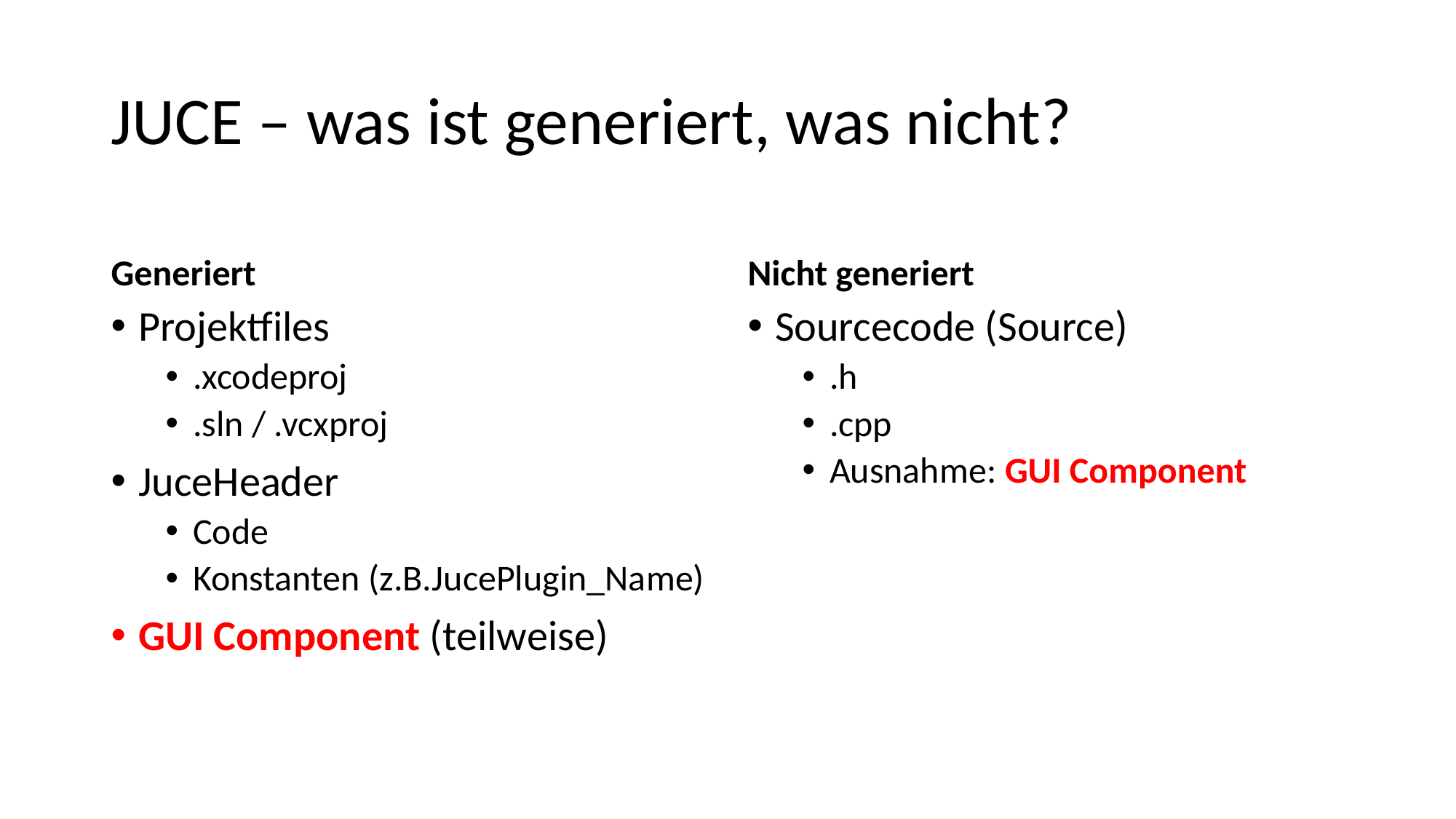

# JUCE – was ist generiert, was nicht?
Generiert
Nicht generiert
Projektfiles
.xcodeproj
.sln / .vcxproj
JuceHeader
Code
Konstanten (z.B.JucePlugin_Name)
GUI Component (teilweise)

Sourcecode (Source)
.h
.cpp
Ausnahme: GUI Component